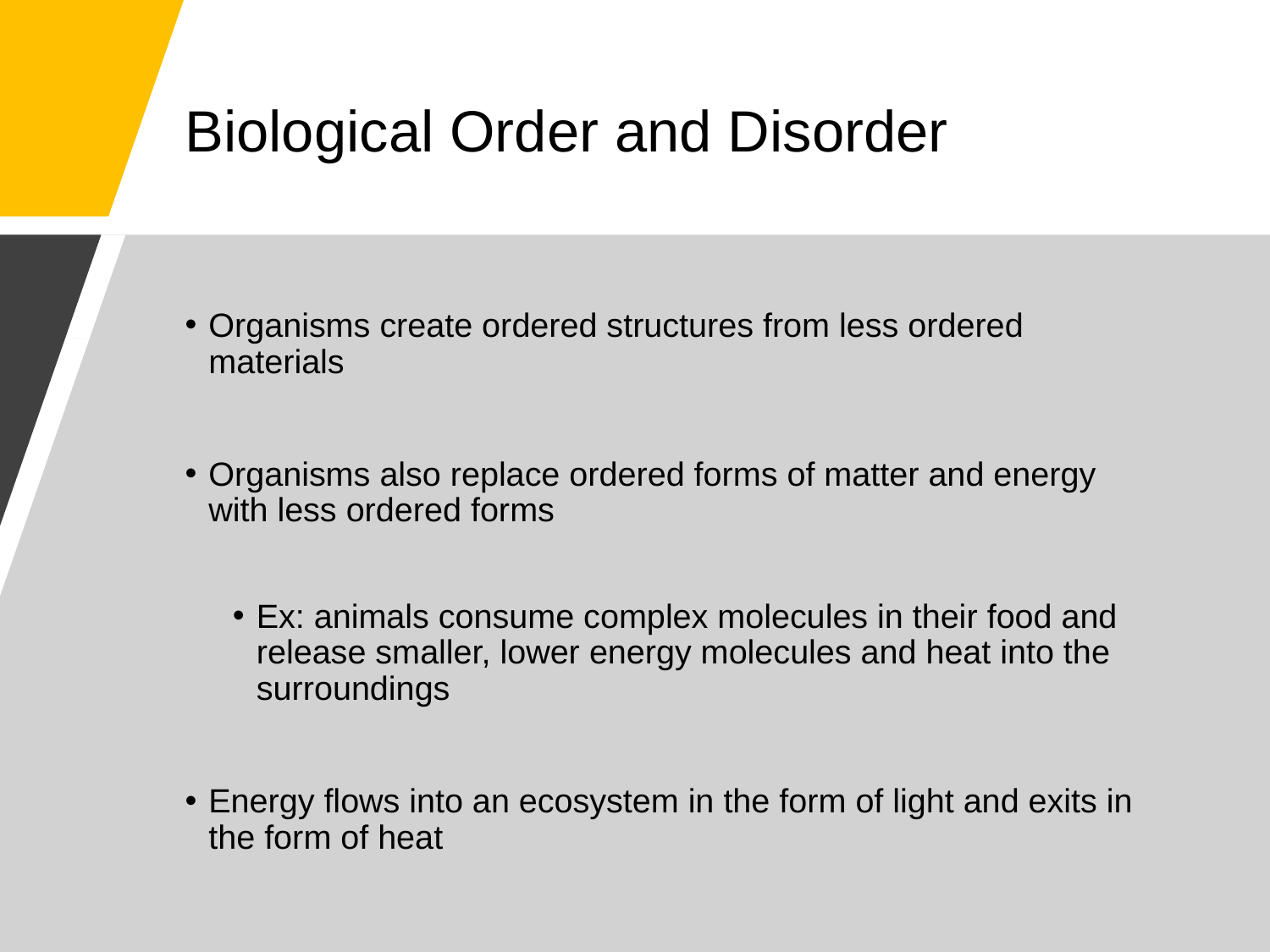

# Biological Order and Disorder

Organisms create ordered structures from less ordered materials
Organisms also replace ordered forms of matter and energy with less ordered forms
Ex: animals consume complex molecules in their food and release smaller, lower energy molecules and heat into the surroundings
Energy flows into an ecosystem in the form of light and exits in the form of heat